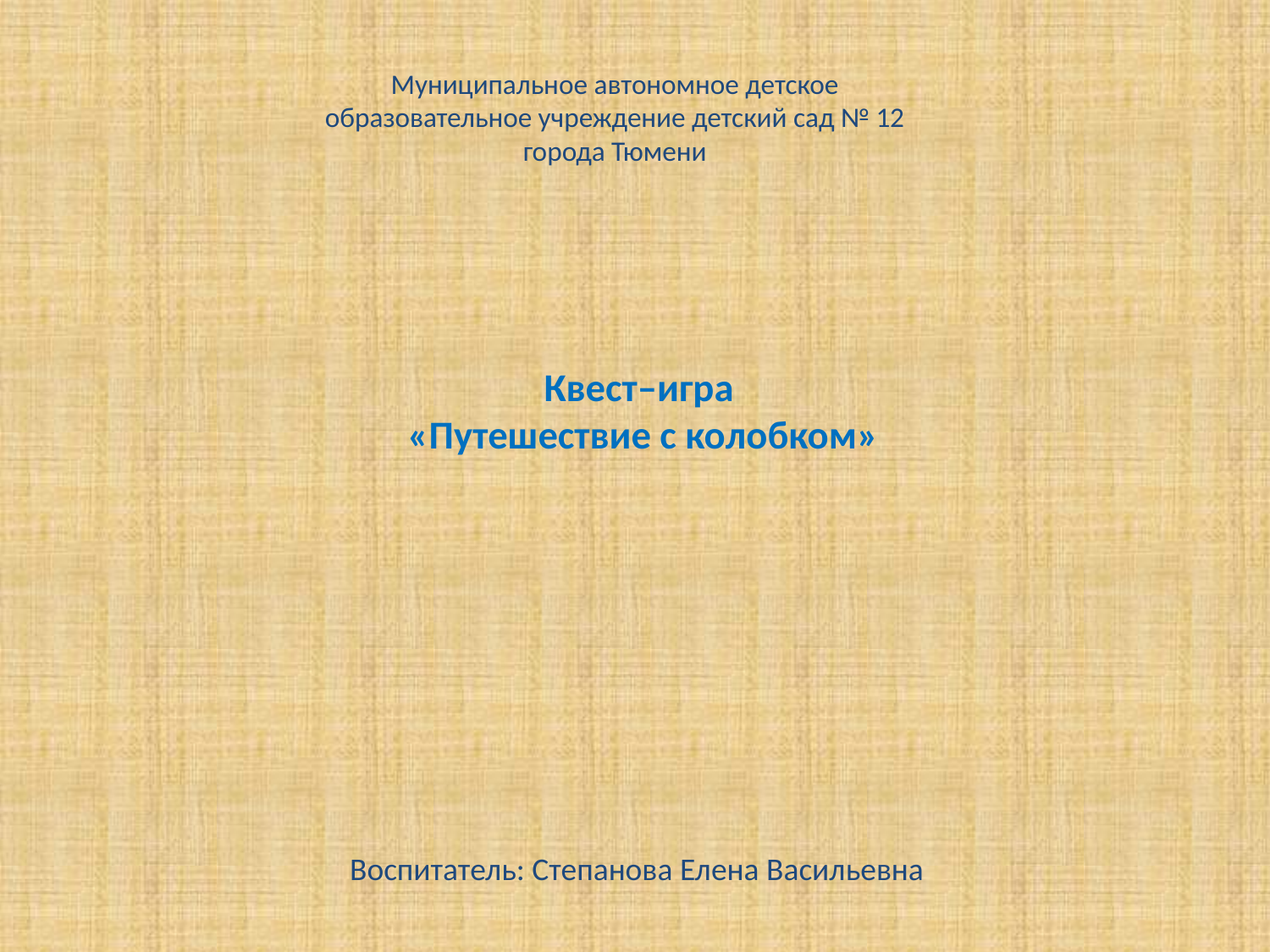

Муниципальное автономное детское образовательное учреждение детский сад № 12 города Тюмени
# Квест–игра «Путешествие с колобком»
Воспитатель: Степанова Елена Васильевна